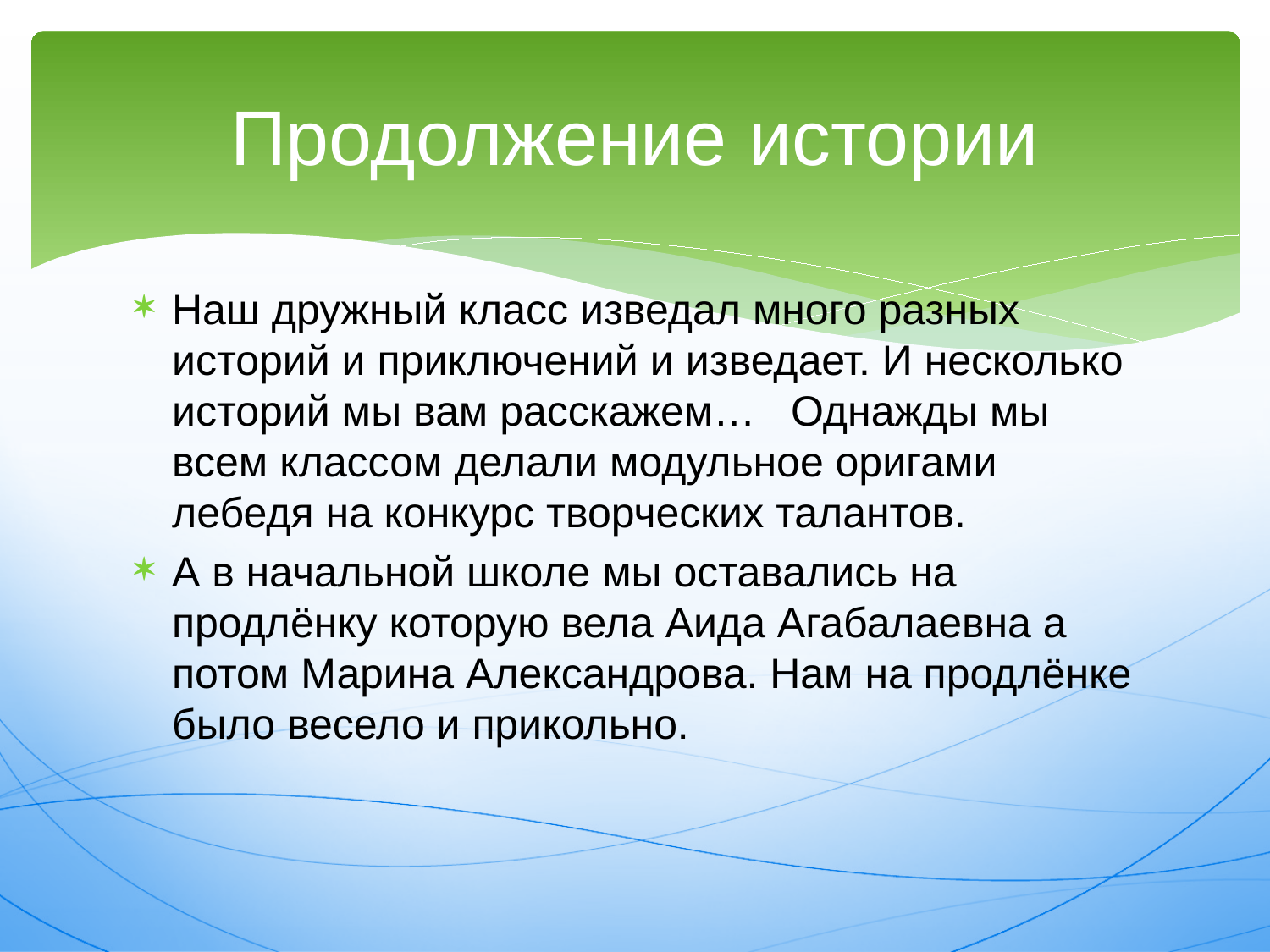

# Продолжение истории
Наш дружный класс изведал много разных историй и приключений и изведает. И несколько историй мы вам расскажем…   Однажды мы всем классом делали модульное оригами лебедя на конкурс творческих талантов.
А в начальной школе мы оставались на продлёнку которую вела Аида Агабалаевна а потом Марина Александрова. Нам на продлёнке было весело и прикольно.